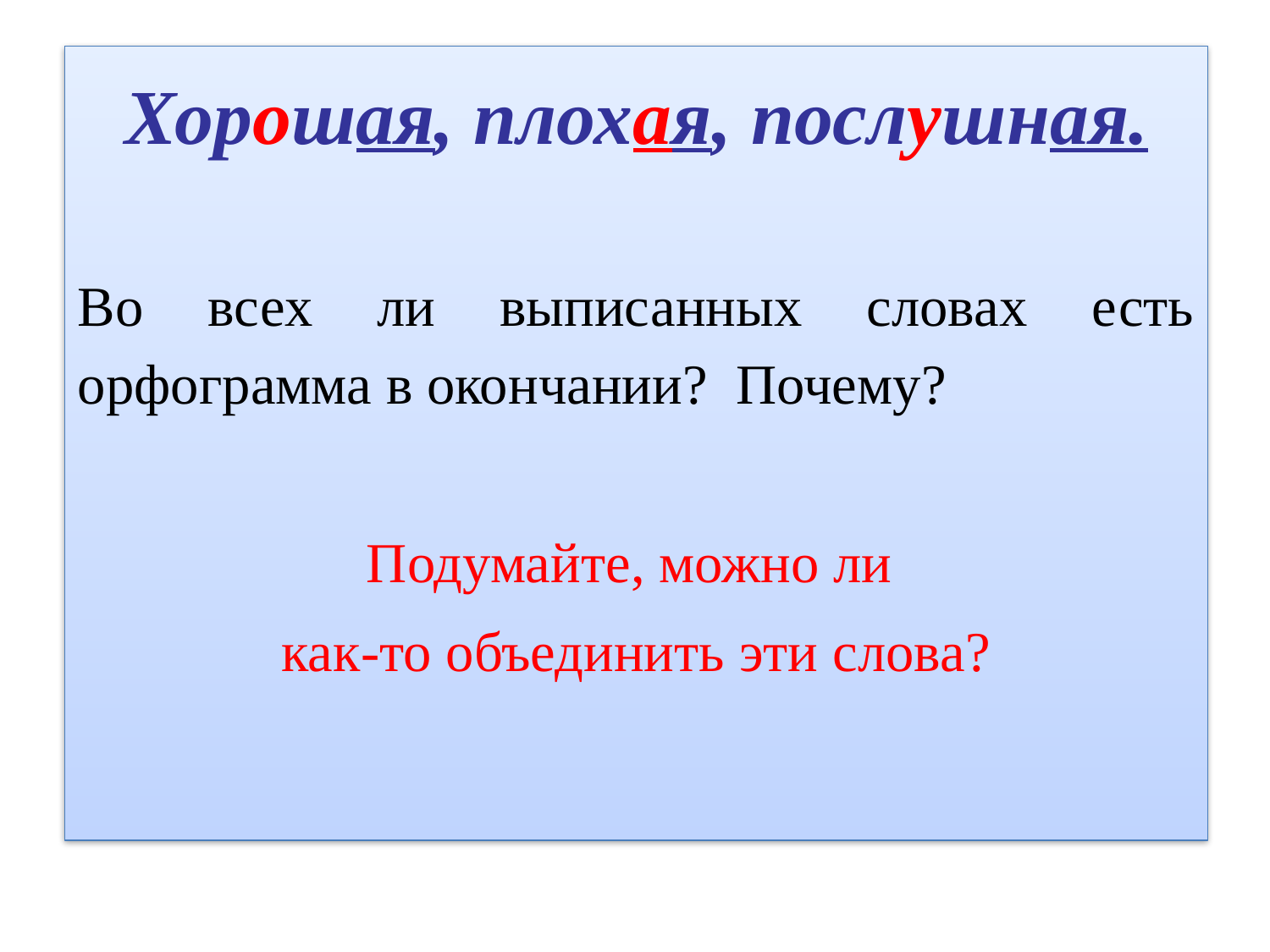

#
Хорошая, плохая, послушная.

Во всех ли выписанных словах есть орфограмма в окончании?  Почему?

Подумайте, можно ли
как-то объединить эти слова?